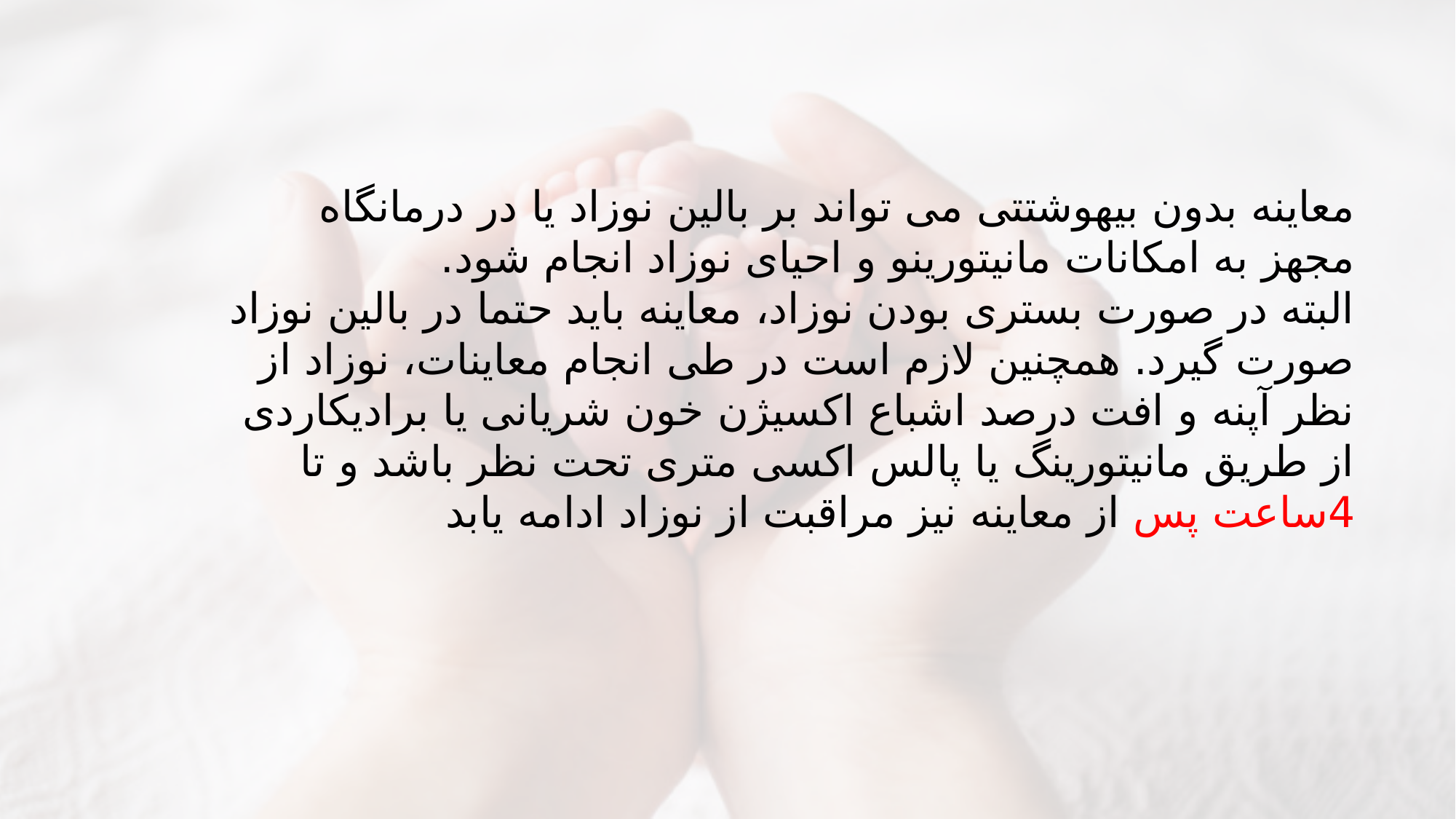

معاینه بدون بیهوشتتی می تواند بر بالین نوزاد یا در درمانگاه مجهز به امکانات مانیتورینو و احیای نوزاد انجام شود.
البته در صورت بستری بودن نوزاد، معاینه باید حتما در بالین نوزاد صورت گیرد. همچنین لازم است در طی انجام معاینات، نوزاد از نظر آپنه و افت درصد اشباع اکسیژن خون شریانی یا برادیکاردی از طریق مانیتورینگ یا پالس اکسی متری تحت نظر باشد و تا 4ساعت پس از معاینه نیز مراقبت از نوزاد ادامه یابد